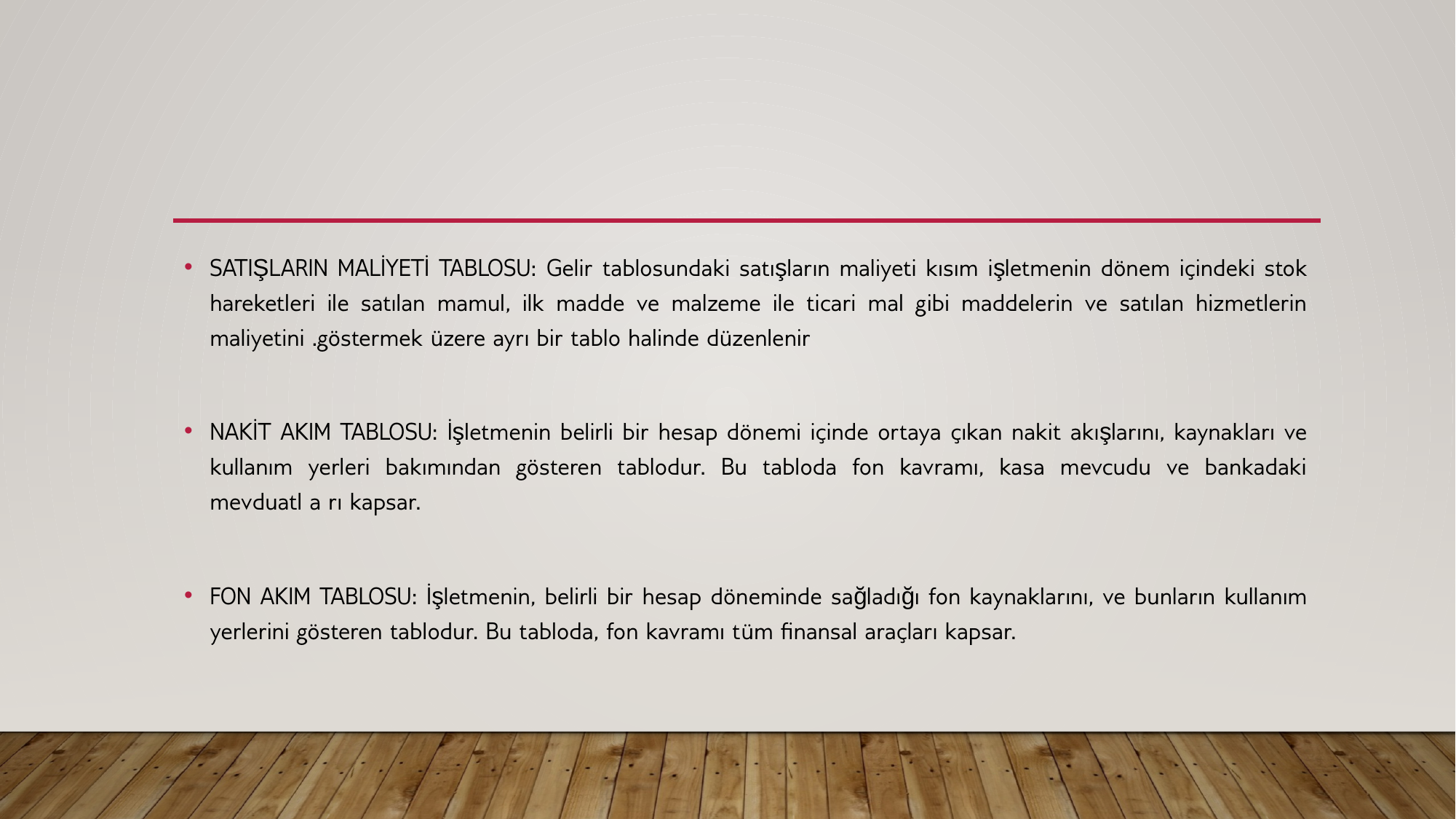

#
SATIŞLARIN MALİYETİ TABLOSU: Gelir tablosundaki satışların maliyeti kısım işletmenin dönem içindeki stok hareketleri ile satılan mamul, ilk madde ve malzeme ile ticari mal gibi maddelerin ve satılan hizmetlerin maliyetini .göstermek üzere ayrı bir tablo halinde düzenlenir

NAKİT AKIM TABLOSU: İşletmenin belirli bir hesap dönemi içinde ortaya çıkan nakit akışlarını, kaynakları ve kullanım yerleri bakımından gösteren tablodur. Bu tabloda fon kavramı, kasa mevcudu ve bankadaki mevduatl a rı kapsar.

FON AKIM TABLOSU: İşletmenin, belirli bir hesap döneminde sağladığı fon kaynaklarını, ve bunların kullanım yerlerini gösteren tablodur. Bu tabloda, fon kavramı tüm finansal araçları kapsar.